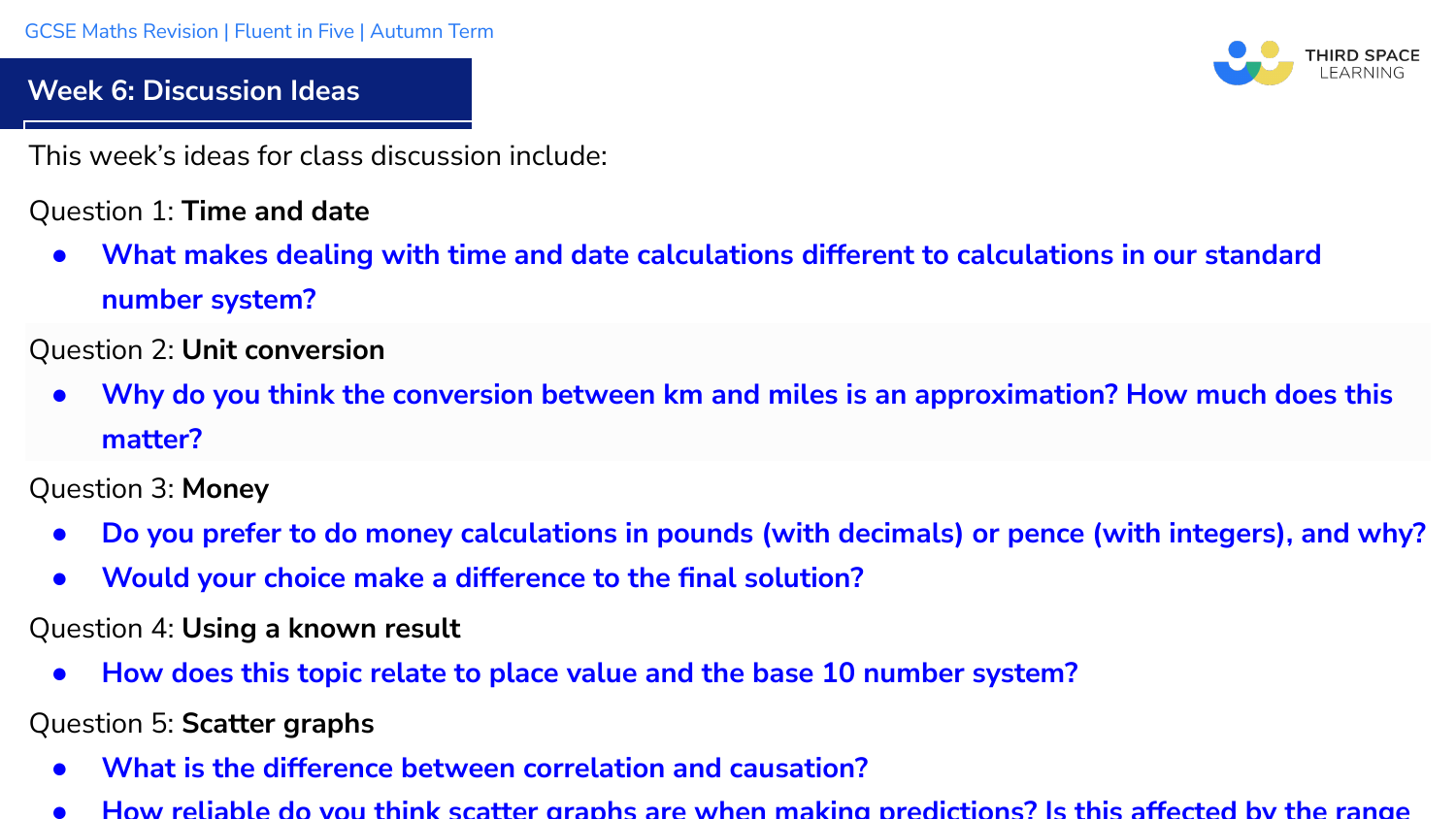

Week 6: Discussion Ideas
| This week’s ideas for class discussion include: |
| --- |
| Question 1: Time and date What makes dealing with time and date calculations different to calculations in our standard number system? |
| Question 2: Unit conversion Why do you think the conversion between km and miles is an approximation? How much does this matter? |
| Question 3: Money Do you prefer to do money calculations in pounds (with decimals) or pence (with integers), and why? Would your choice make a difference to the final solution? |
| Question 4: Using a known result How does this topic relate to place value and the base 10 number system? |
| Question 5: Scatter graphs What is the difference between correlation and causation? How reliable do you think scatter graphs are when making predictions? Is this affected by the range of data? |